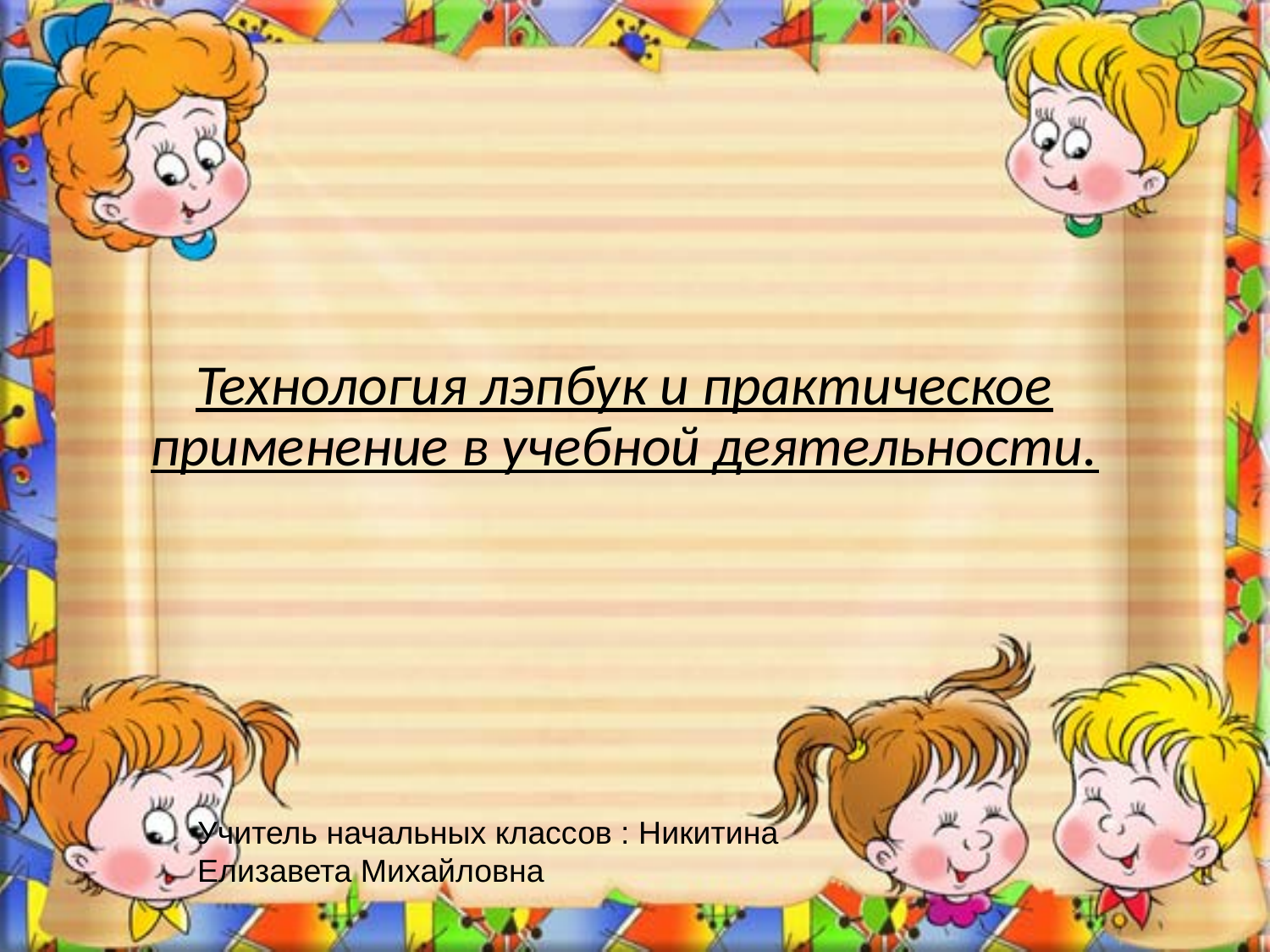

# Технология лэпбук и практическое применение в учебной деятельности.
Учитель начальных классов : Никитина Елизавета Михайловна